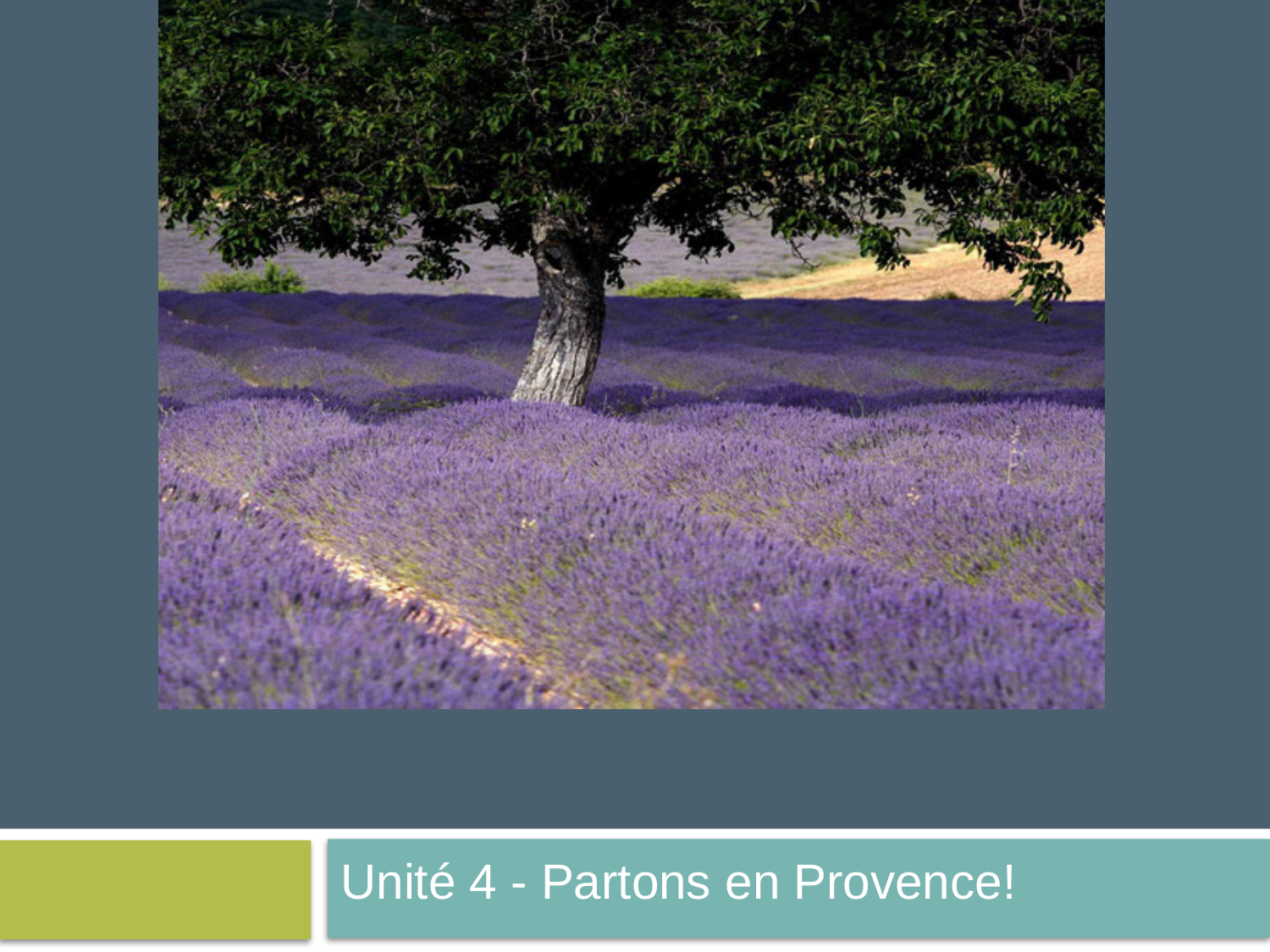

#
Unité 4 - Partons en Provence!